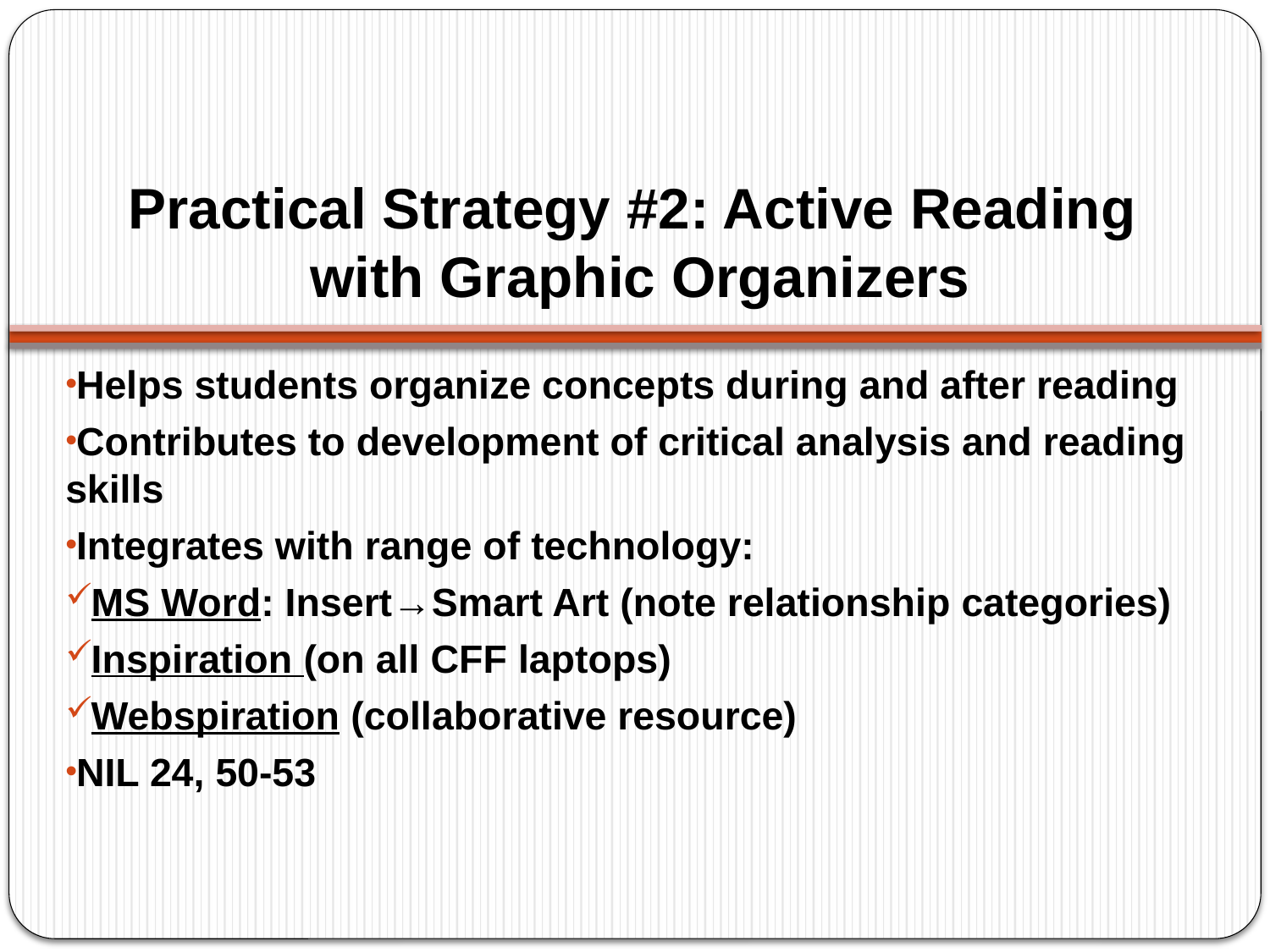

# Practical Strategy #2: Active Reading with Graphic Organizers
Helps students organize concepts during and after reading
Contributes to development of critical analysis and reading skills
Integrates with range of technology:
MS Word: Insert→Smart Art (note relationship categories)
Inspiration (on all CFF laptops)
Webspiration (collaborative resource)
NIL 24, 50-53